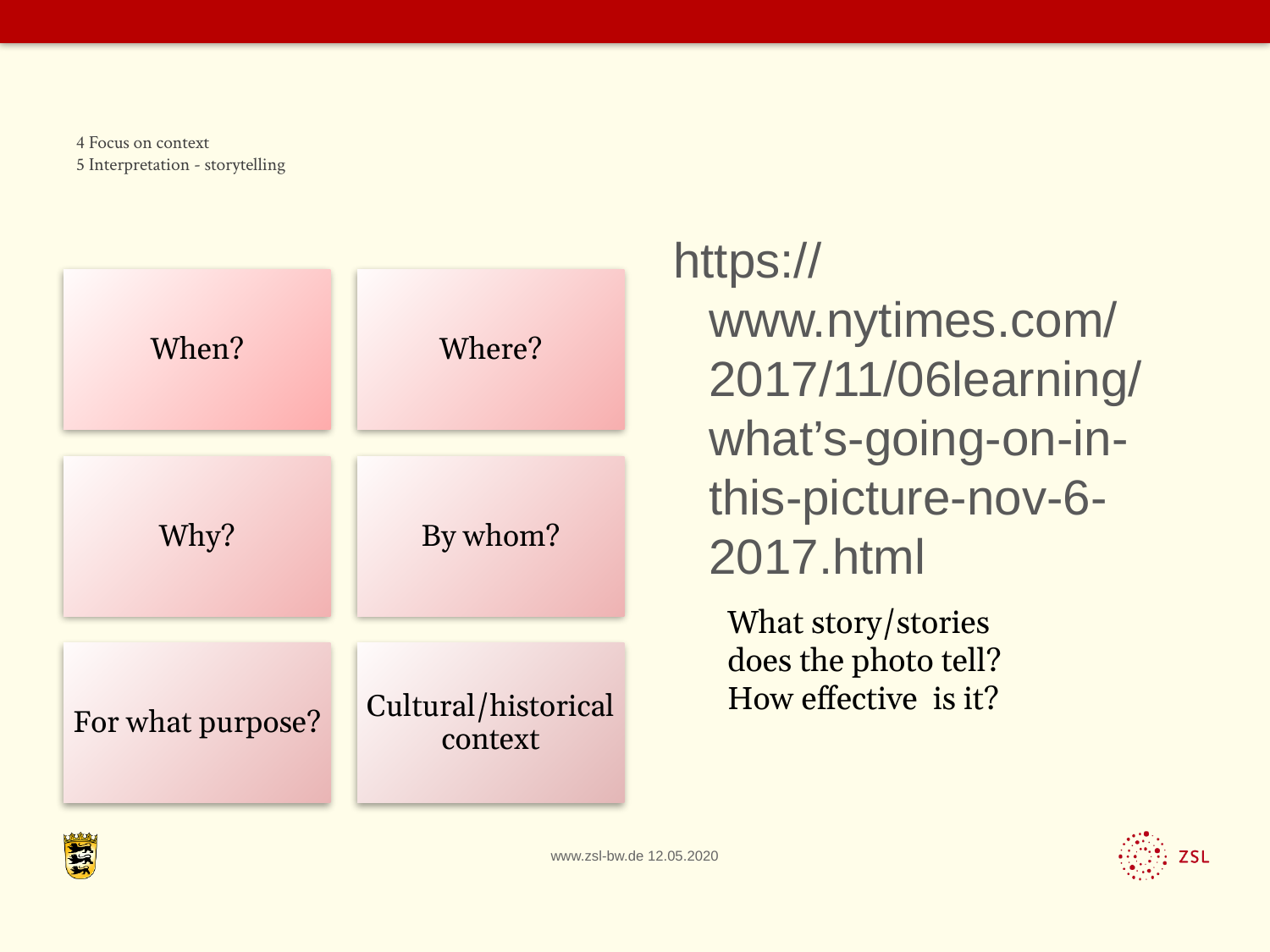

# 4 Focus on context 5 Interpretation - storytelling
When?
Where?
Why?
By whom?
For what purpose?
Cultural/historical context
https://www.nytimes.com/2017/11/06learning/what’s-going-on-in-this-picture-nov-6-2017.html
What story/stories
does the photo tell?
How effective  is it?